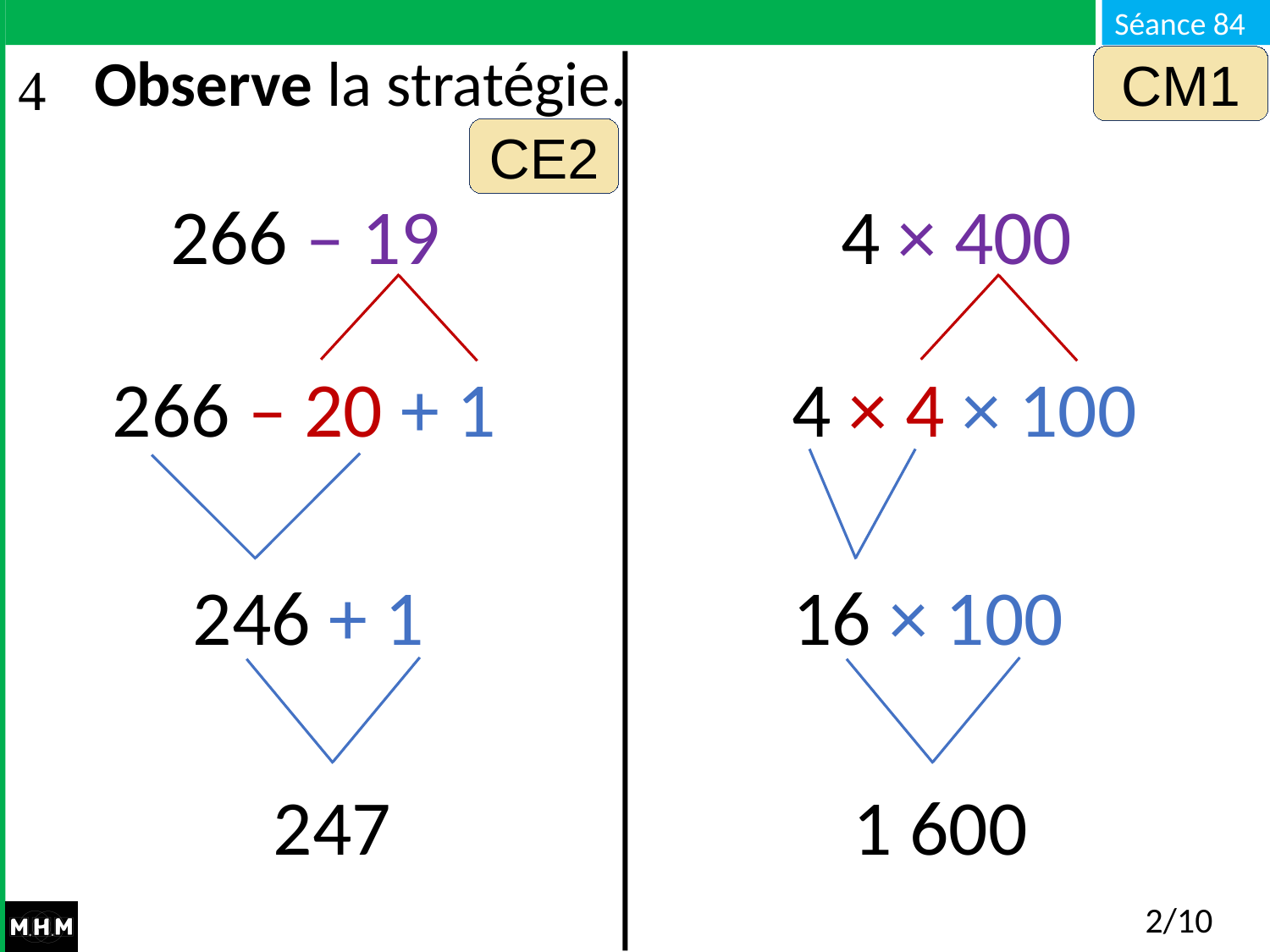

CM1
# Observe la stratégie.

CE2
266 – 19
4 × 400
266 – 20 + 1
4 × 4 × 100
246 + 1
16 × 100
247
1 600
2/10